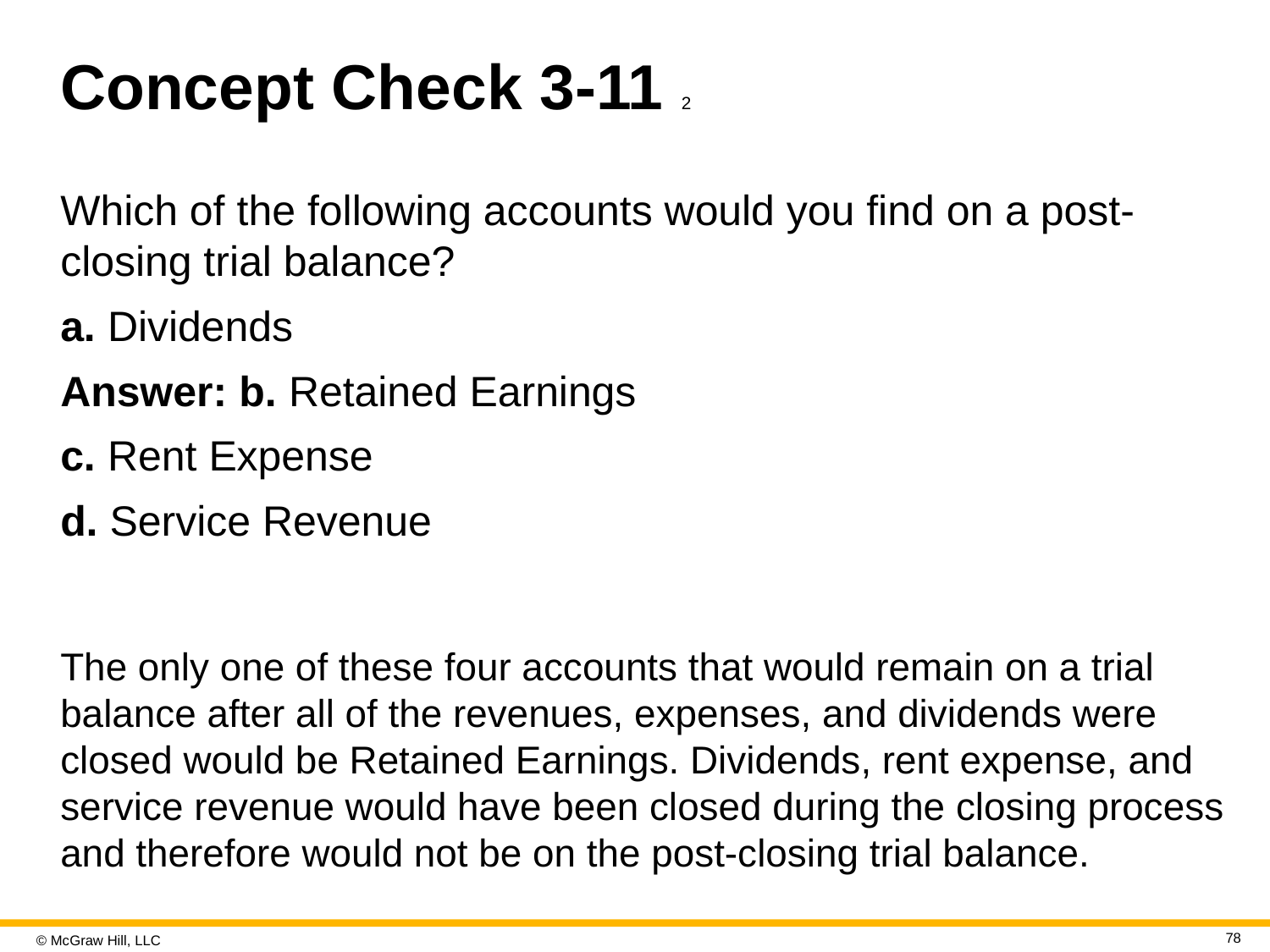

# Concept Check 3-11 2
Which of the following accounts would you find on a post-closing trial balance?
a. Dividends
Answer: b. Retained Earnings
c. Rent Expense
d. Service Revenue
The only one of these four accounts that would remain on a trial balance after all of the revenues, expenses, and dividends were closed would be Retained Earnings. Dividends, rent expense, and service revenue would have been closed during the closing process and therefore would not be on the post-closing trial balance.
78